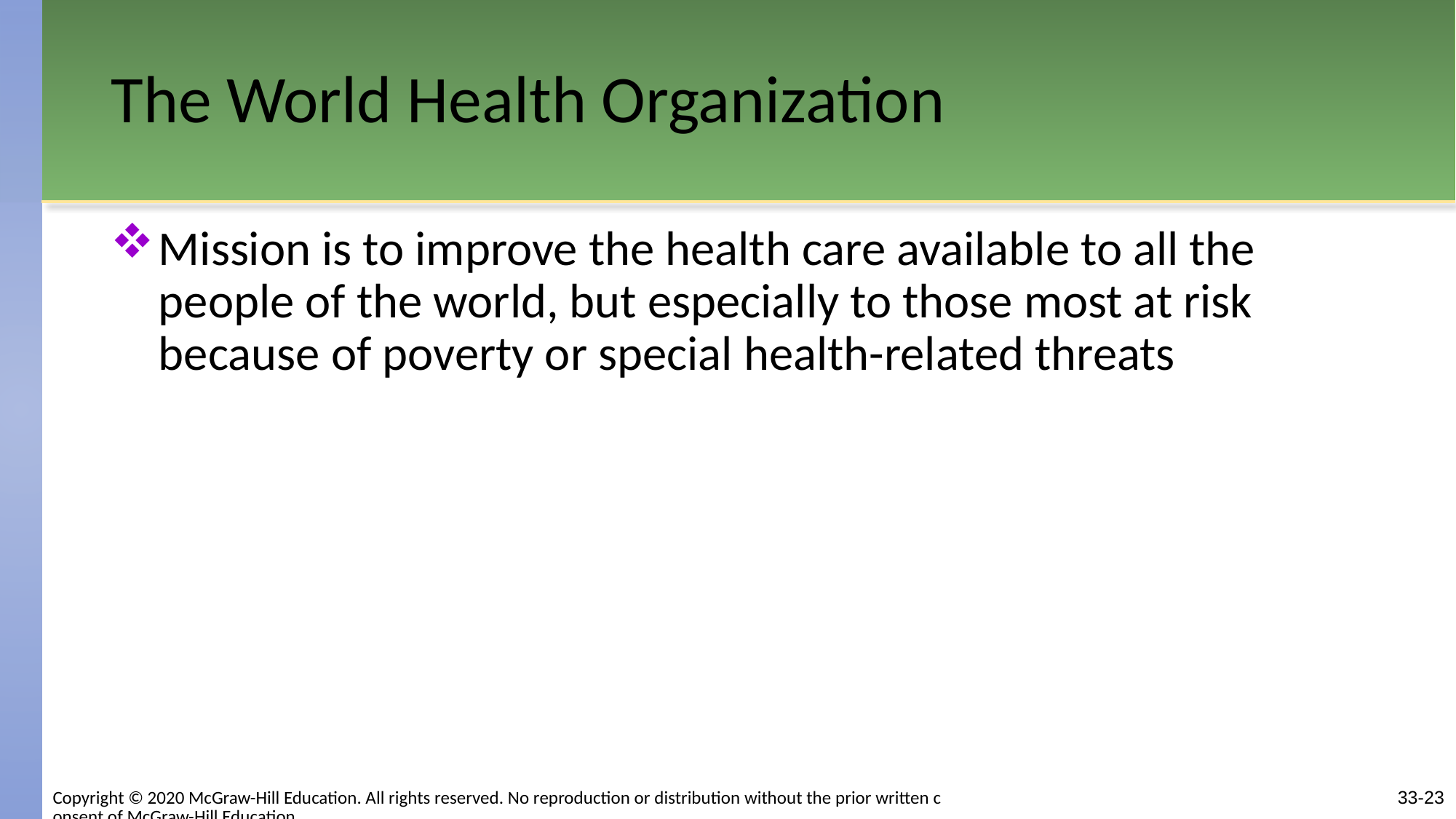

# The World Health Organization
Mission is to improve the health care available to all the people of the world, but especially to those most at risk because of poverty or special health-related threats
Copyright © 2020 McGraw-Hill Education. All rights reserved. No reproduction or distribution without the prior written consent of McGraw-Hill Education.
33-23